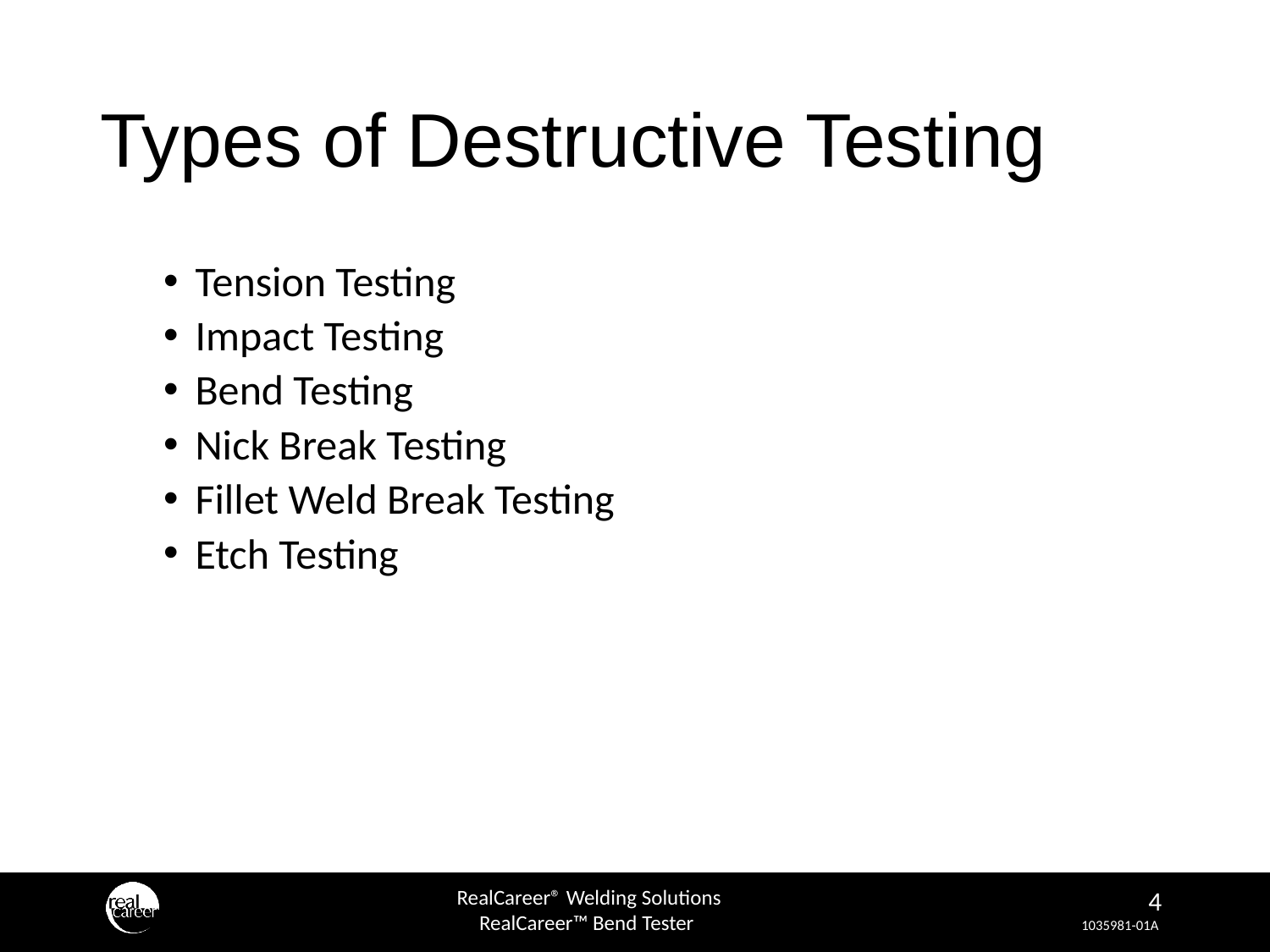

# Types of Destructive Testing
Tension Testing
Impact Testing
Bend Testing
Nick Break Testing
Fillet Weld Break Testing
Etch Testing